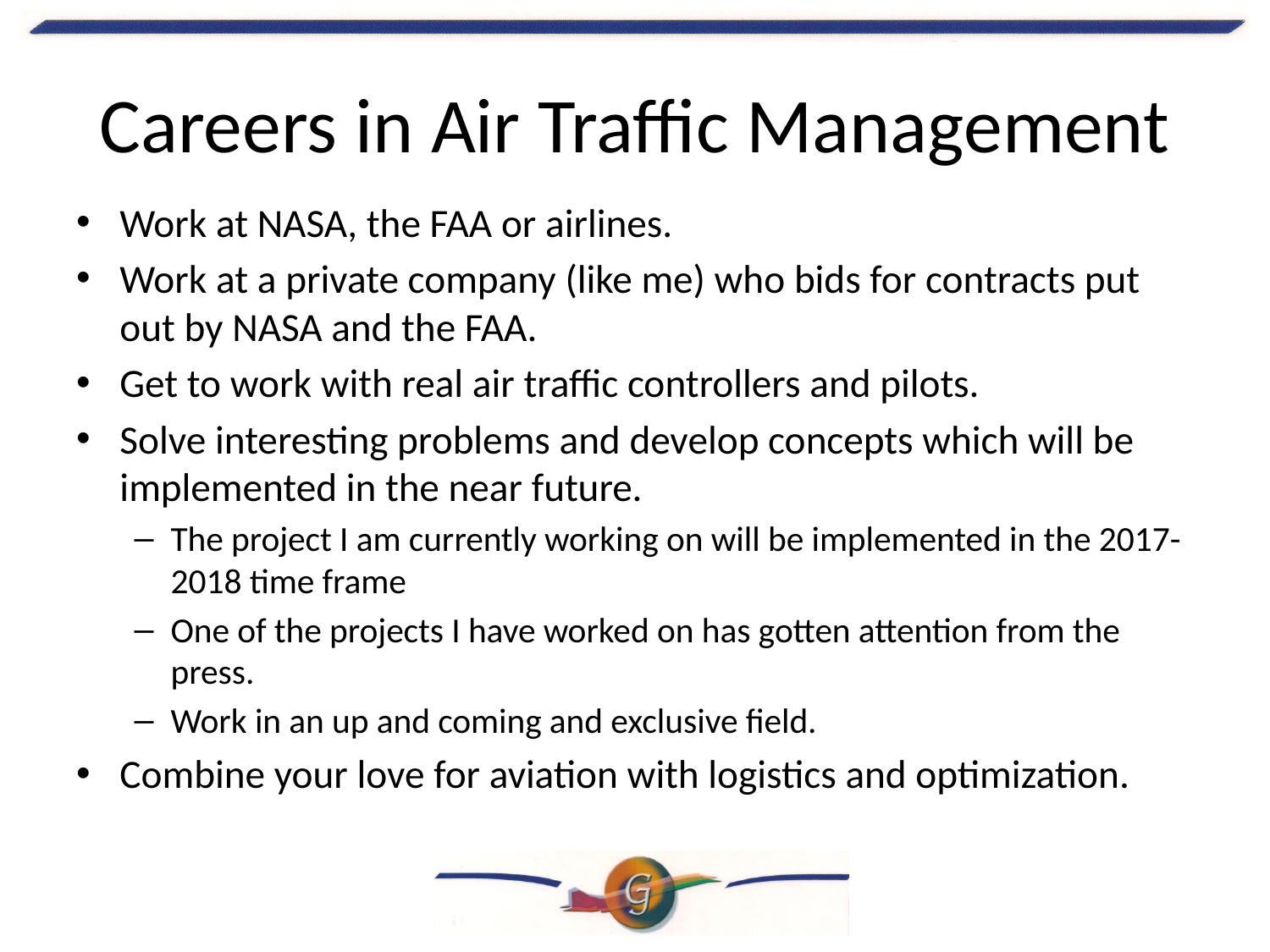

# Careers in Air Traffic Management
Work at NASA, the FAA or airlines.
Work at a private company (like me) who bids for contracts put out by NASA and the FAA.
Get to work with real air traffic controllers and pilots.
Solve interesting problems and develop concepts which will be implemented in the near future.
The project I am currently working on will be implemented in the 2017-2018 time frame
One of the projects I have worked on has gotten attention from the press.
Work in an up and coming and exclusive field.
Combine your love for aviation with logistics and optimization.